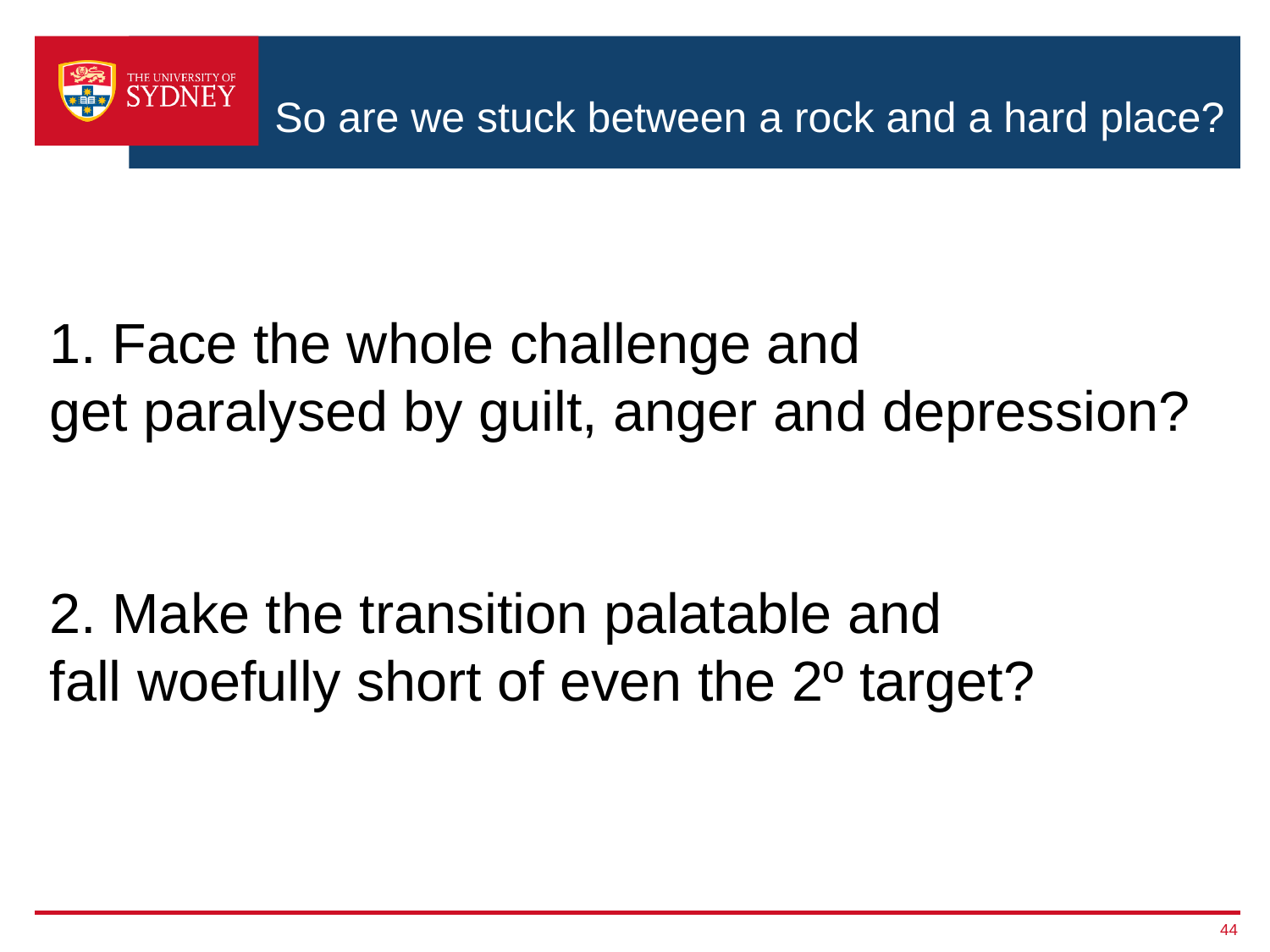

# So are we stuck between a rock and a hard place?

1. Face the whole challenge and
get paralysed by guilt, anger and depression?

2. Make the transition palatable and
fall woefully short of even the 2º target?
44